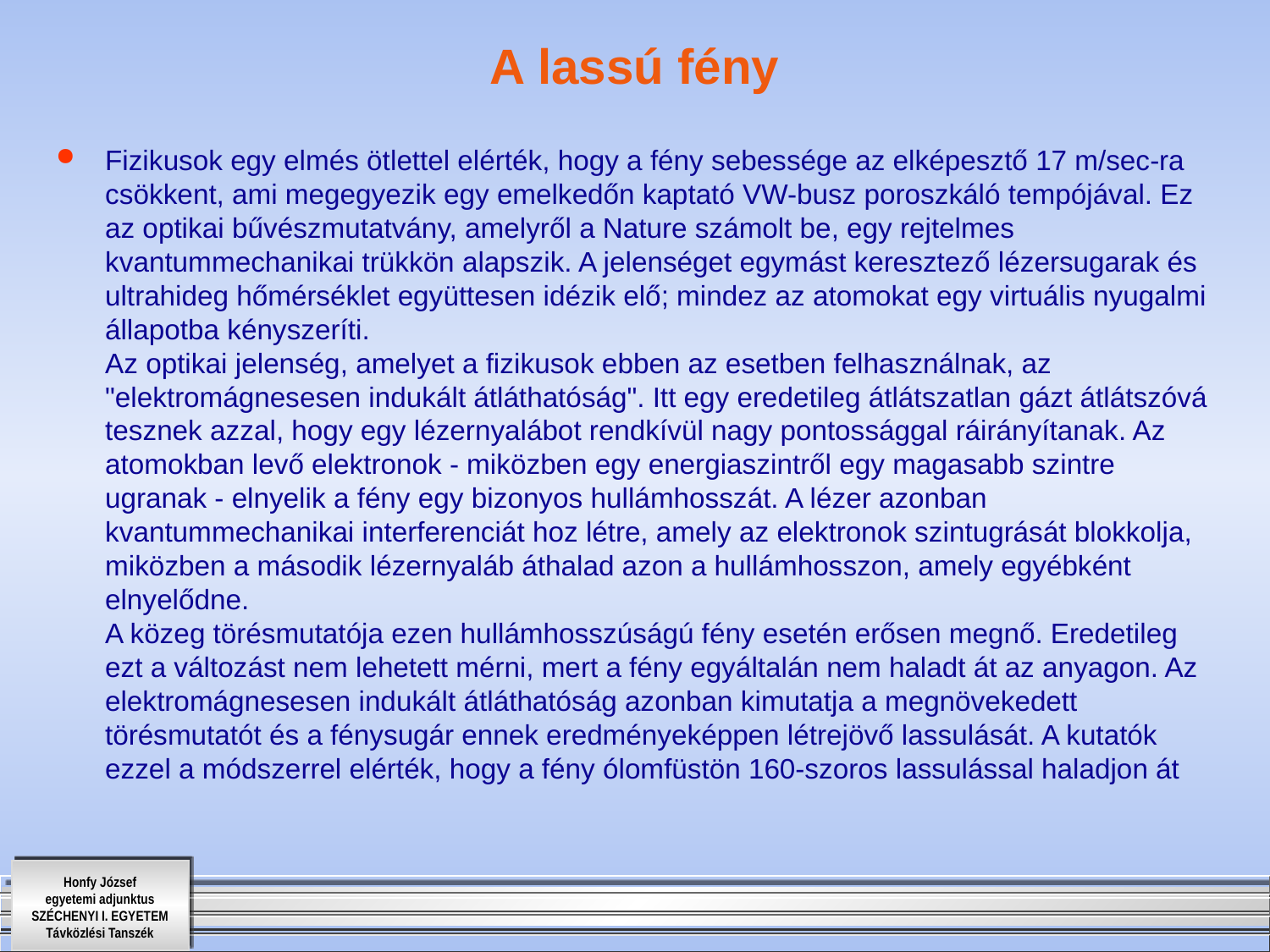

# A lassú fény
Fizikusok egy elmés ötlettel elérték, hogy a fény sebessége az elképesztő 17 m/sec-ra csökkent, ami megegyezik egy emelkedőn kaptató VW-busz poroszkáló tempójával. Ez az optikai bűvészmutatvány, amelyről a Nature számolt be, egy rejtelmes kvantummechanikai trükkön alapszik. A jelenséget egymást keresztező lézersugarak és ultrahideg hőmérséklet együttesen idézik elő; mindez az atomokat egy virtuális nyugalmi állapotba kényszeríti.
Az optikai jelenség, amelyet a fizikusok ebben az esetben felhasználnak, az "elektromágnesesen indukált átláthatóság". Itt egy eredetileg átlátszatlan gázt átlátszóvá tesznek azzal, hogy egy lézernyalábot rendkívül nagy pontossággal ráirányítanak. Az atomokban levő elektronok - miközben egy energiaszintről egy magasabb szintre ugranak - elnyelik a fény egy bizonyos hullámhosszát. A lézer azonban kvantummechanikai interferenciát hoz létre, amely az elektronok szintugrását blokkolja, miközben a második lézernyaláb áthalad azon a hullámhosszon, amely egyébként elnyelődne.
A közeg törésmutatója ezen hullámhosszúságú fény esetén erősen megnő. Eredetileg ezt a változást nem lehetett mérni, mert a fény egyáltalán nem haladt át az anyagon. Az elektromágnesesen indukált átláthatóság azonban kimutatja a megnövekedett törésmutatót és a fénysugár ennek eredményeképpen létrejövő lassulását. A kutatók ezzel a módszerrel elérték, hogy a fény ólomfüstön 160-szoros lassulással haladjon át